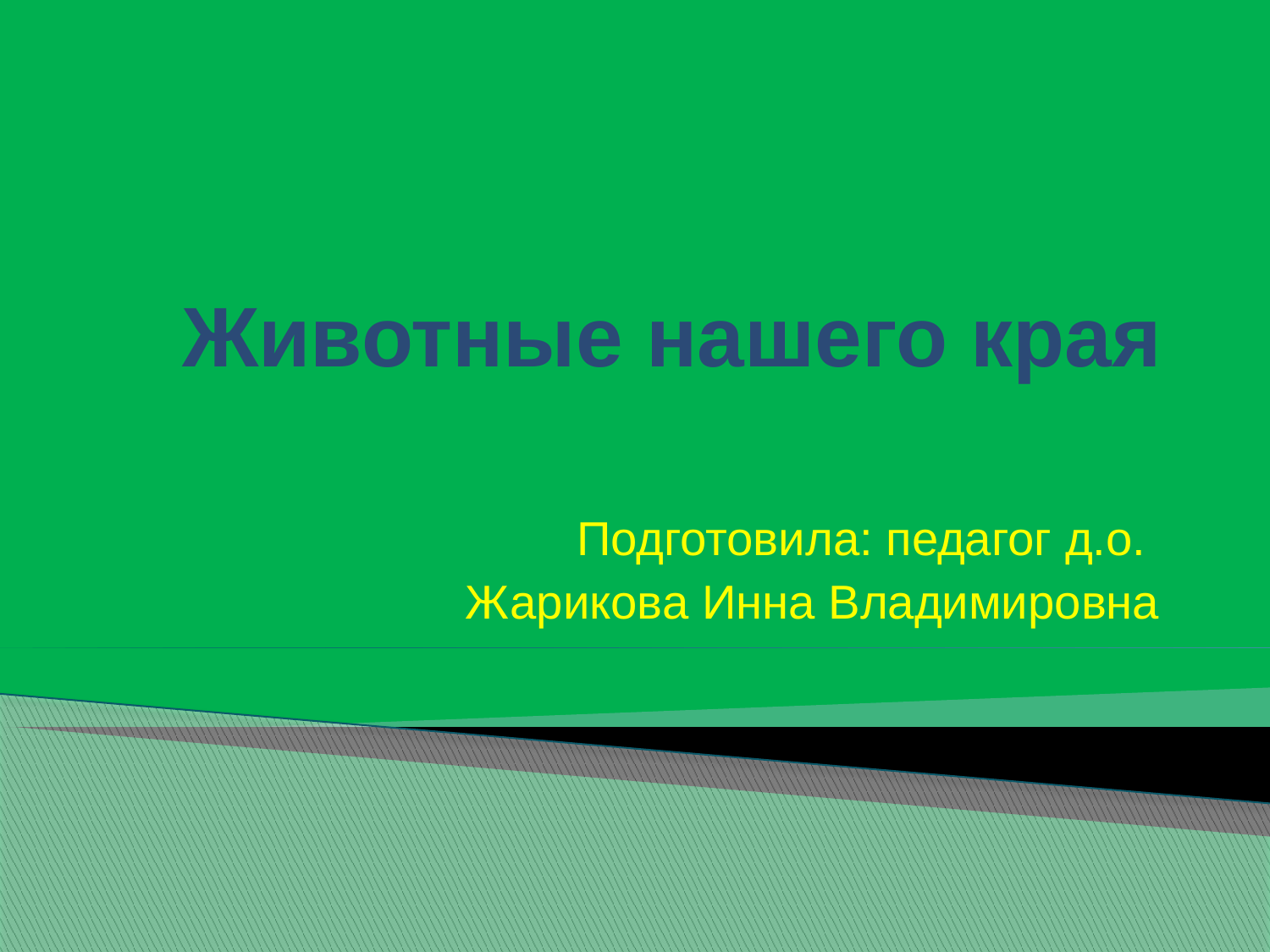

# Животные нашего края
Подготовила: педагог д.о.
Жарикова Инна Владимировна